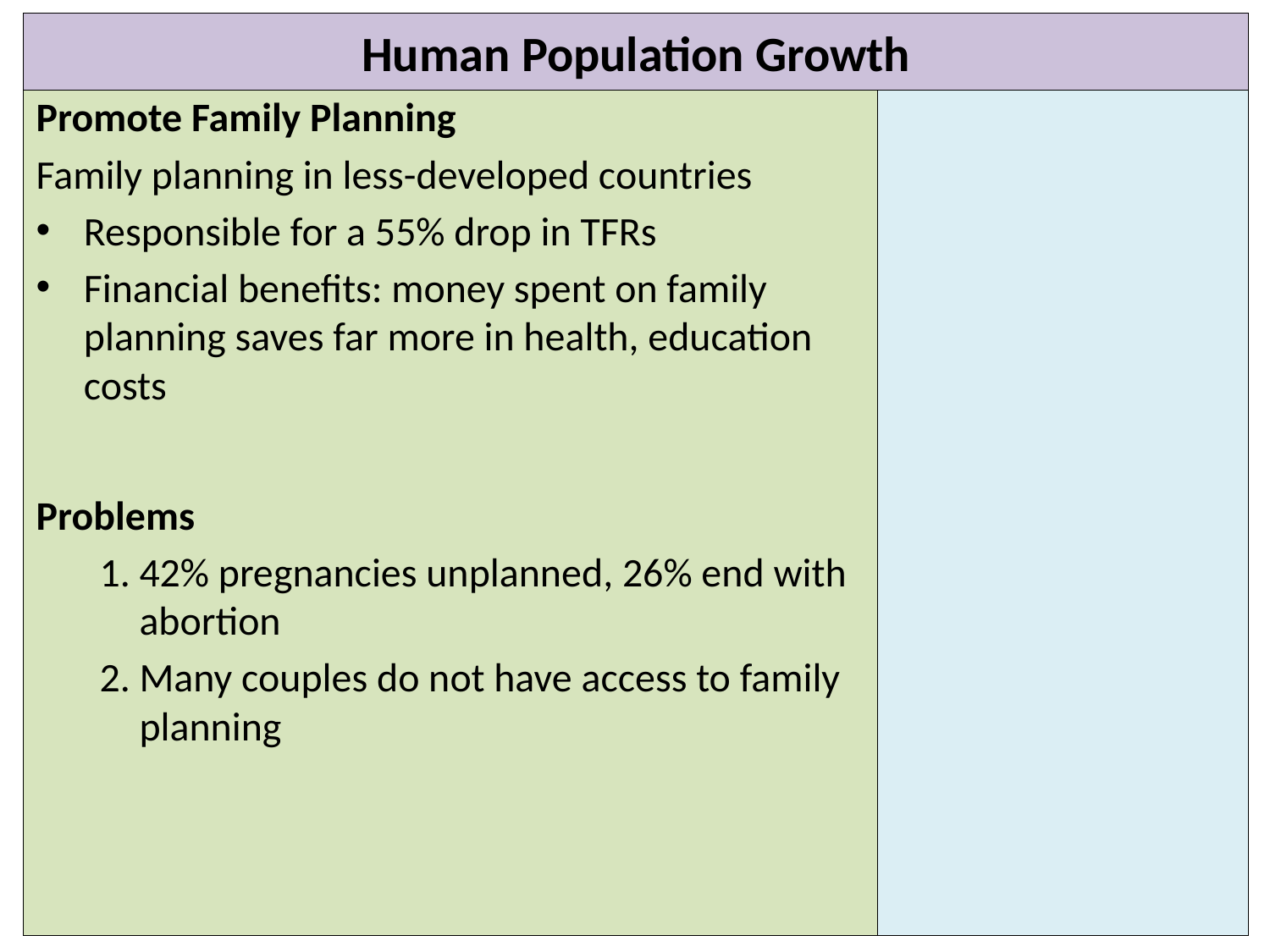

Invasive Lionfish
# Human Population Growth
Promote Family Planning
Family planning in less-developed countries
Responsible for a 55% drop in TFRs
Financial benefits: money spent on family planning saves far more in health, education costs

Problems
42% pregnancies unplanned, 26% end with abortion
Many couples do not have access to family planning